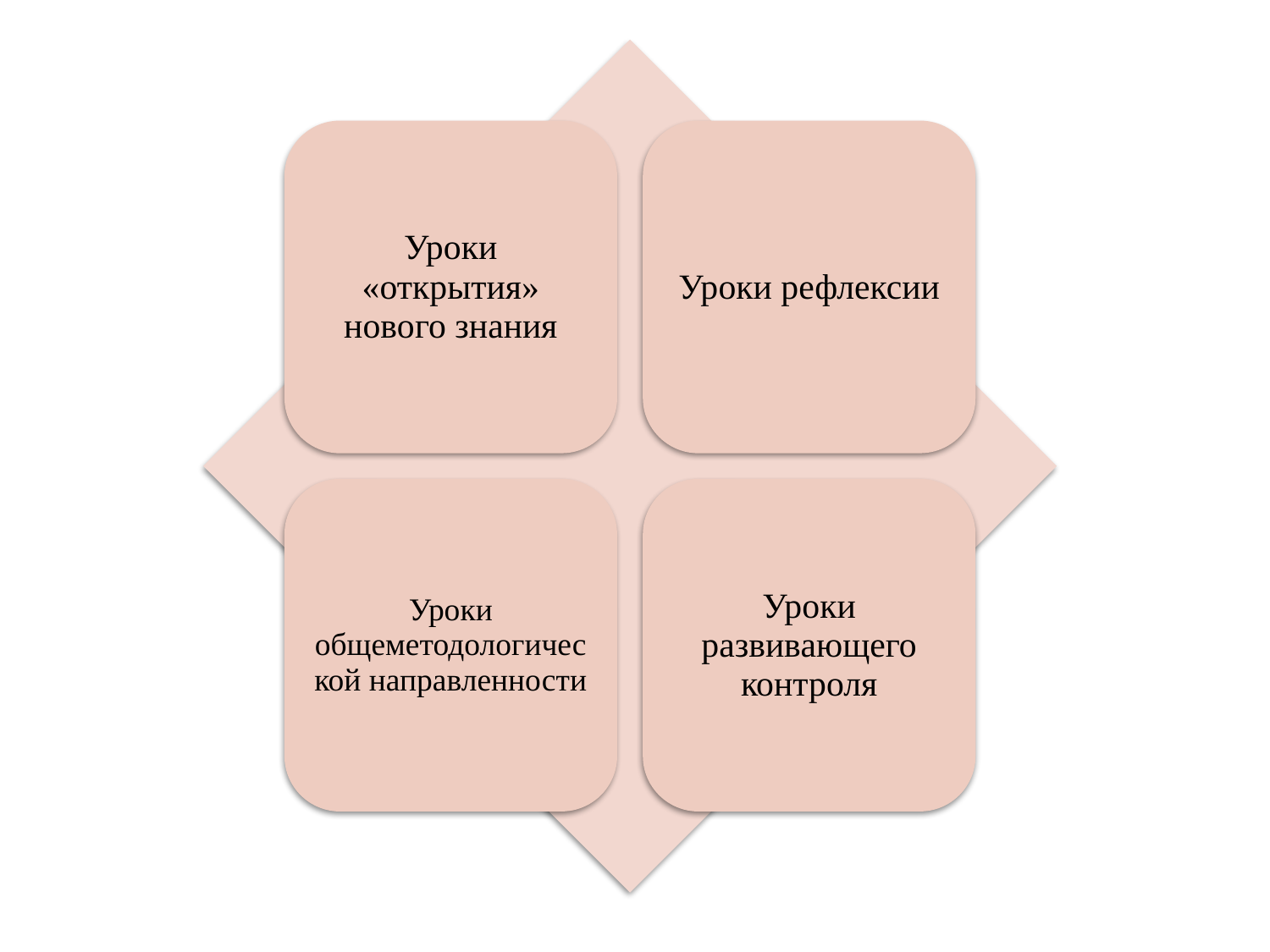

Уроки «открытия» нового знания
Уроки рефлексии
Уроки общеметодологической направленности
Уроки развивающего контроля